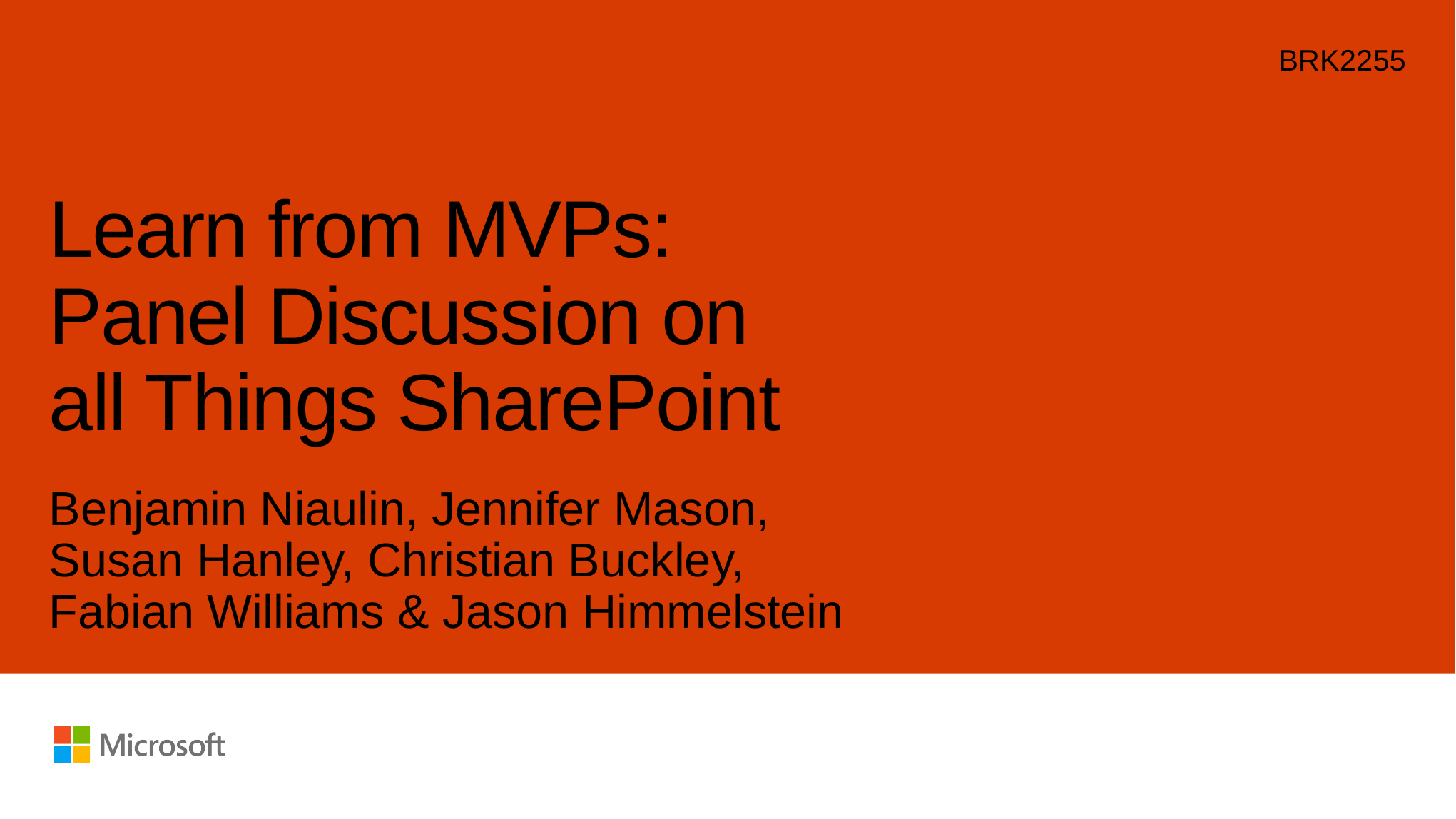

BRK2255
# Learn from MVPs: Panel Discussion on all Things SharePoint
Benjamin Niaulin, Jennifer Mason,
Susan Hanley, Christian Buckley,
Fabian Williams & Jason Himmelstein